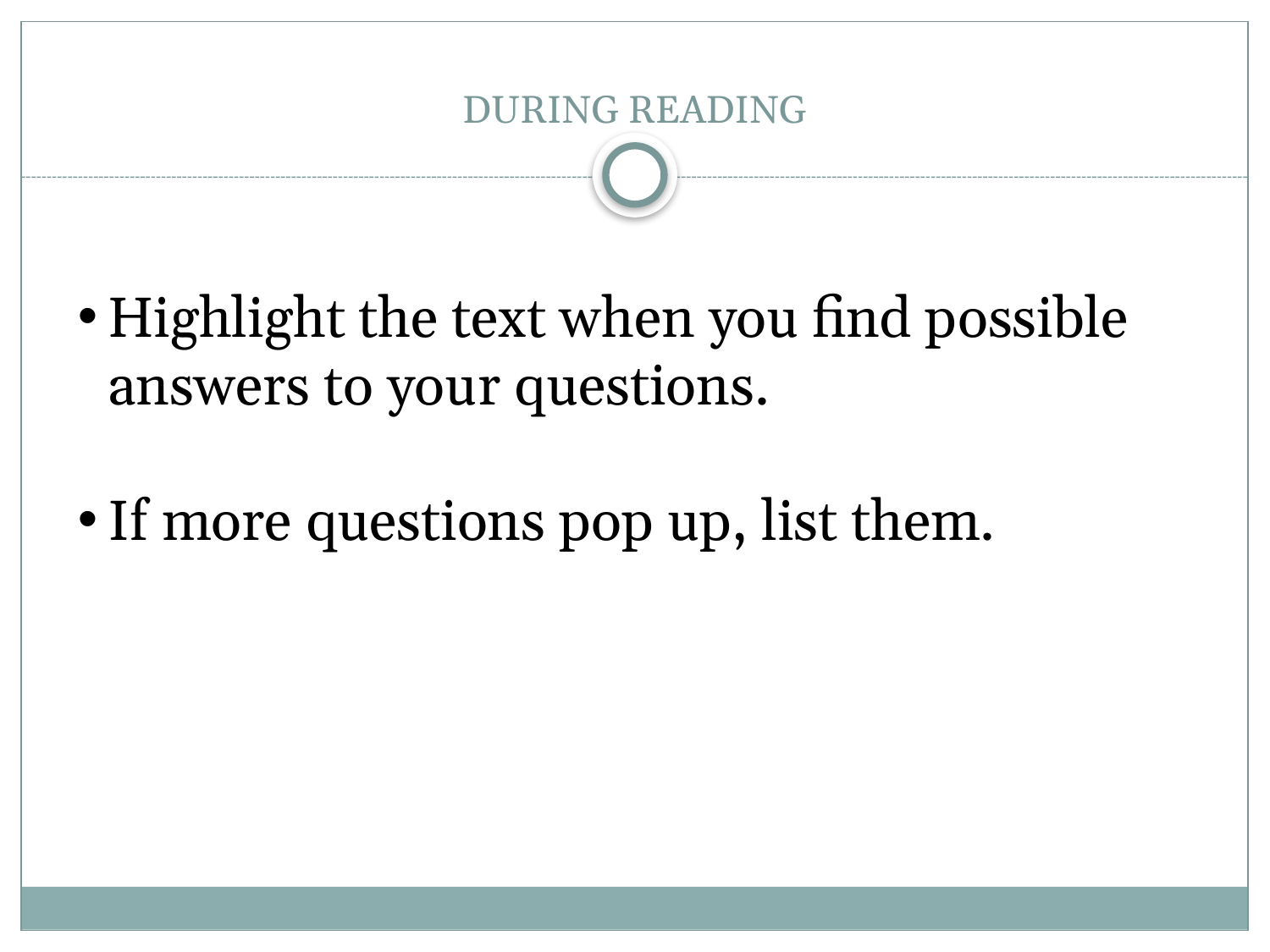

# DURING READING
Highlight the text when you find possible     answers to your questions.

If more questions pop up, list them.